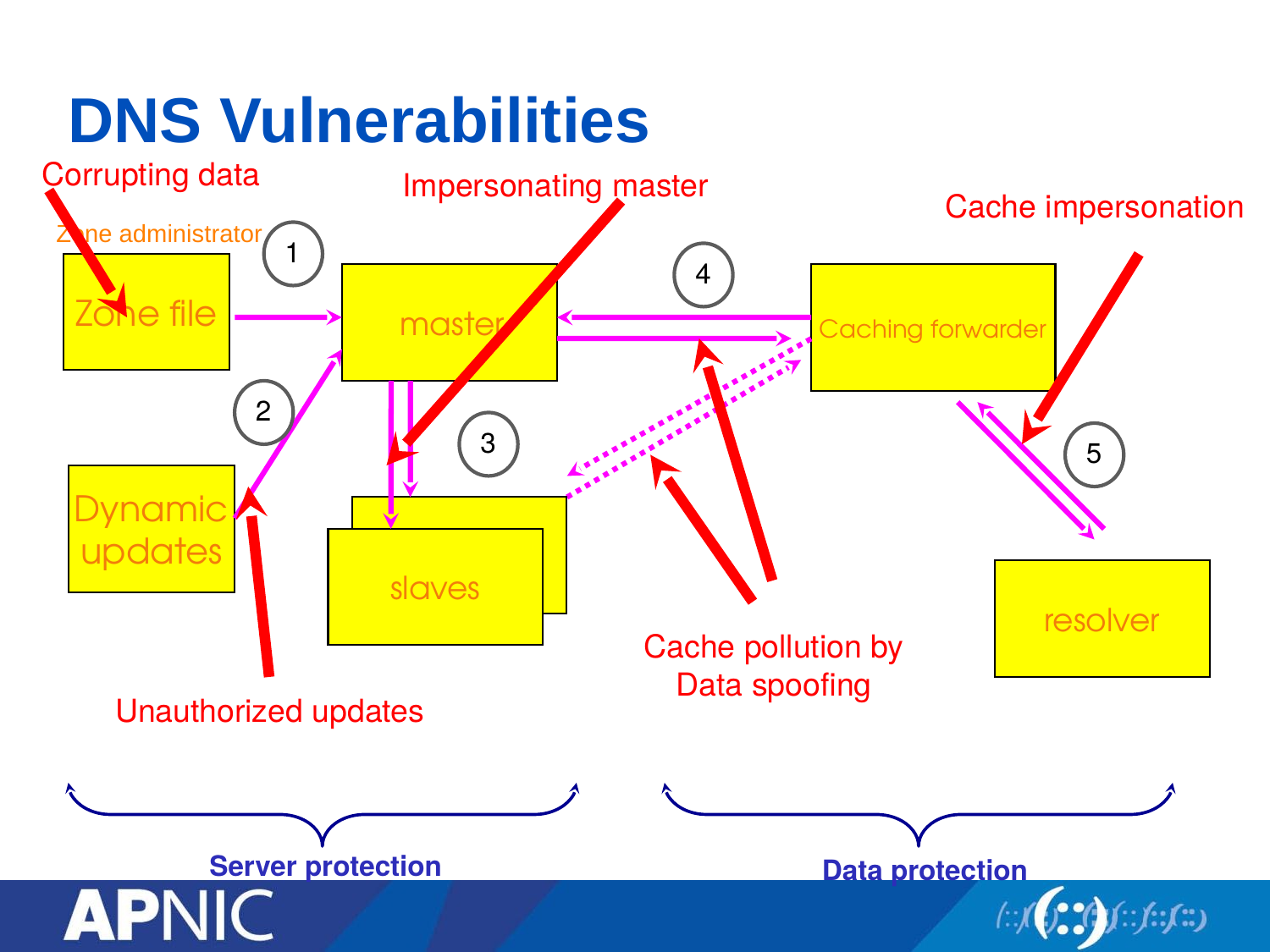

# DNS Vulnerabilities
Corrupting data
Impersonating master
Cache impersonation

Zone administrator
Zone file

1

4

master
Caching forwarder

2

3

slaves

5

Dynamic
updates

resolver

Cache pollution by
Data spoofing
Unauthorized updates
Server protection
Data protection